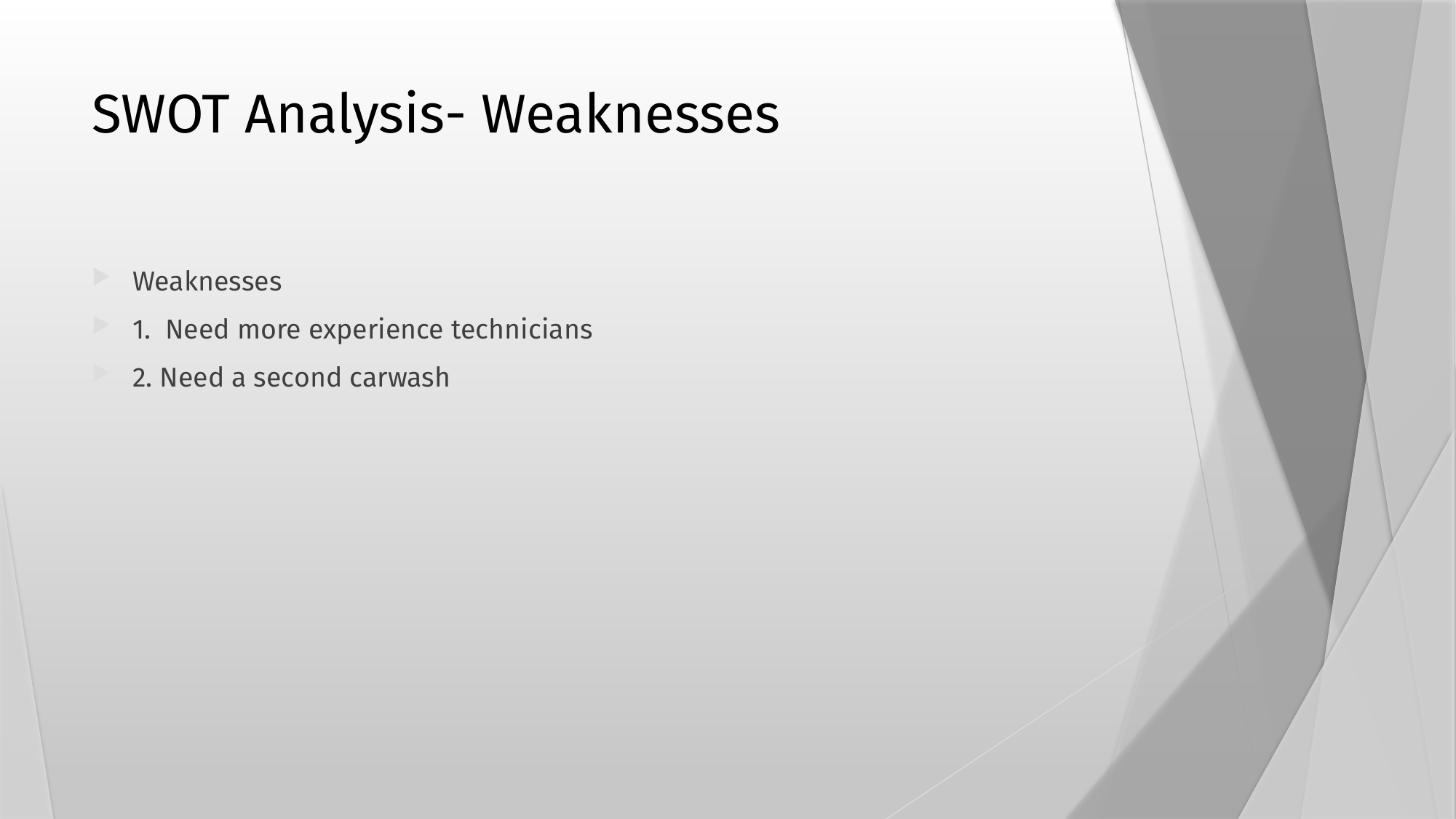

# SWOT Analysis- Weaknesses
Weaknesses
1.  Need more experience technicians
2. Need a second carwash